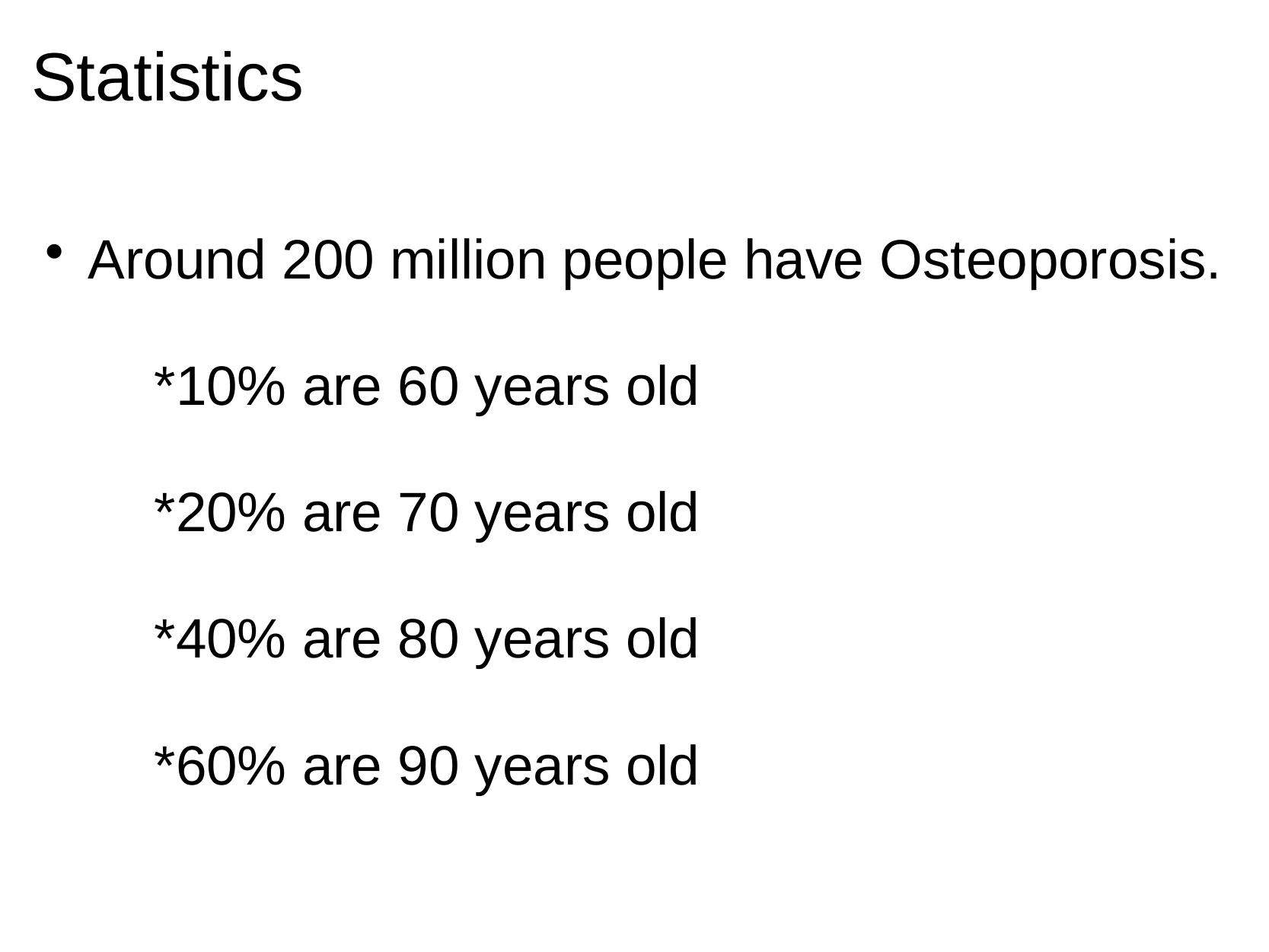

# Statistics
Around 200 million people have Osteoporosis.

        *10% are 60 years old

        *20% are 70 years old

        *40% are 80 years old

        *60% are 90 years old